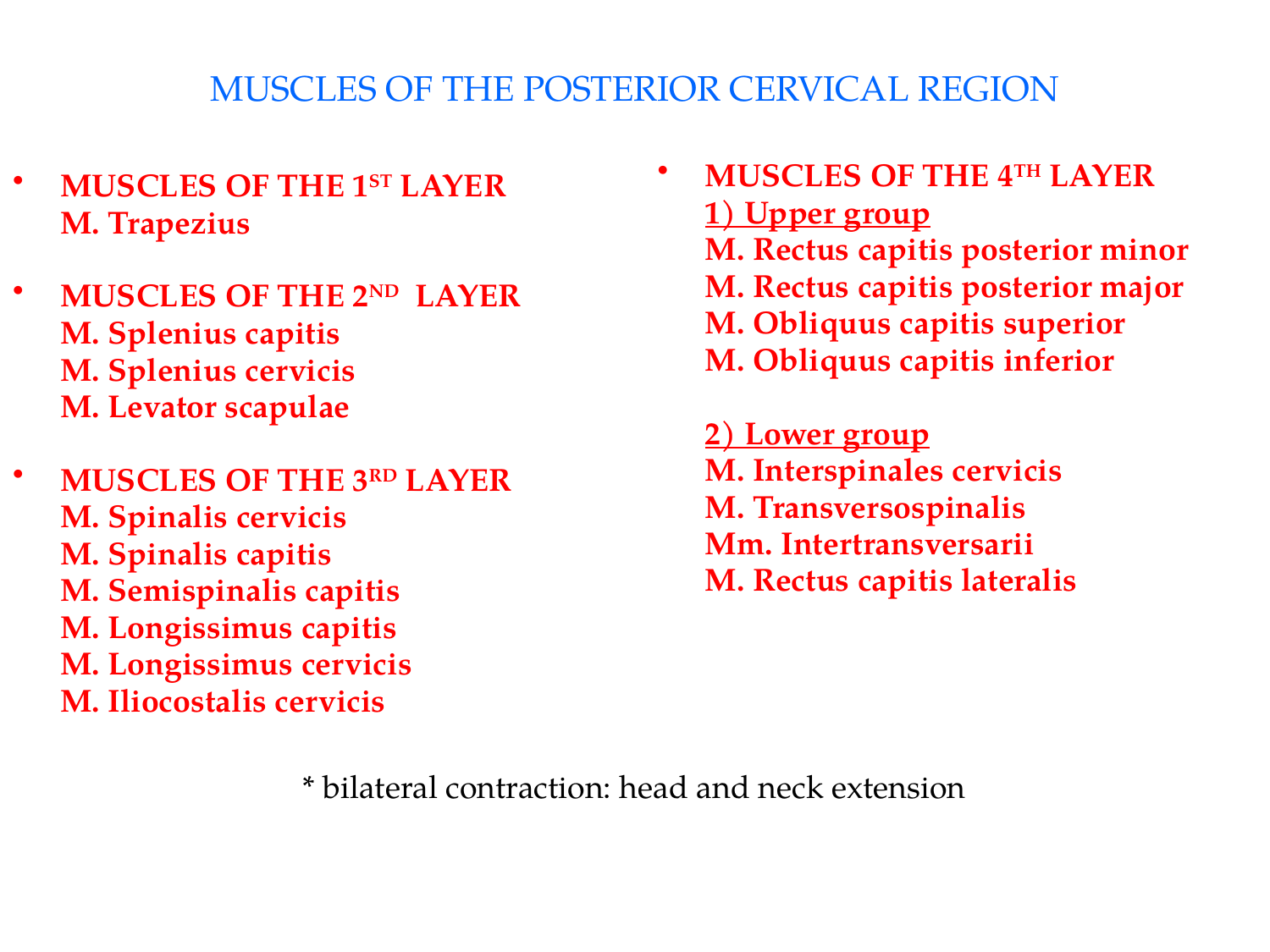

MUSCLES OF THE POSTERIOR CERVICAL REGION
MUSCLES OF THE 4TH LAYER
	1) Upper group
	M. Rectus capitis posterior minor
	M. Rectus capitis posterior major
	M. Obliquus capitis superior
	M. Obliquus capitis inferior

	2) Lower group
	M. Interspinales cervicis
	M. Transversospinalis
	Mm. Intertransversarii
	M. Rectus capitis lateralis
MUSCLES OF THE 1ST LAYER
	M. Trapezius

MUSCLES OF THE 2ND  LAYER
	M. Splenius capitis
	M. Splenius cervicis
	M. Levator scapulae

MUSCLES OF THE 3RD LAYER
	M. Spinalis cervicis
	M. Spinalis capitis
	M. Semispinalis capitis
	M. Longissimus capitis
	M. Longissimus cervicis
	M. Iliocostalis cervicis
* bilateral contraction: head and neck extension